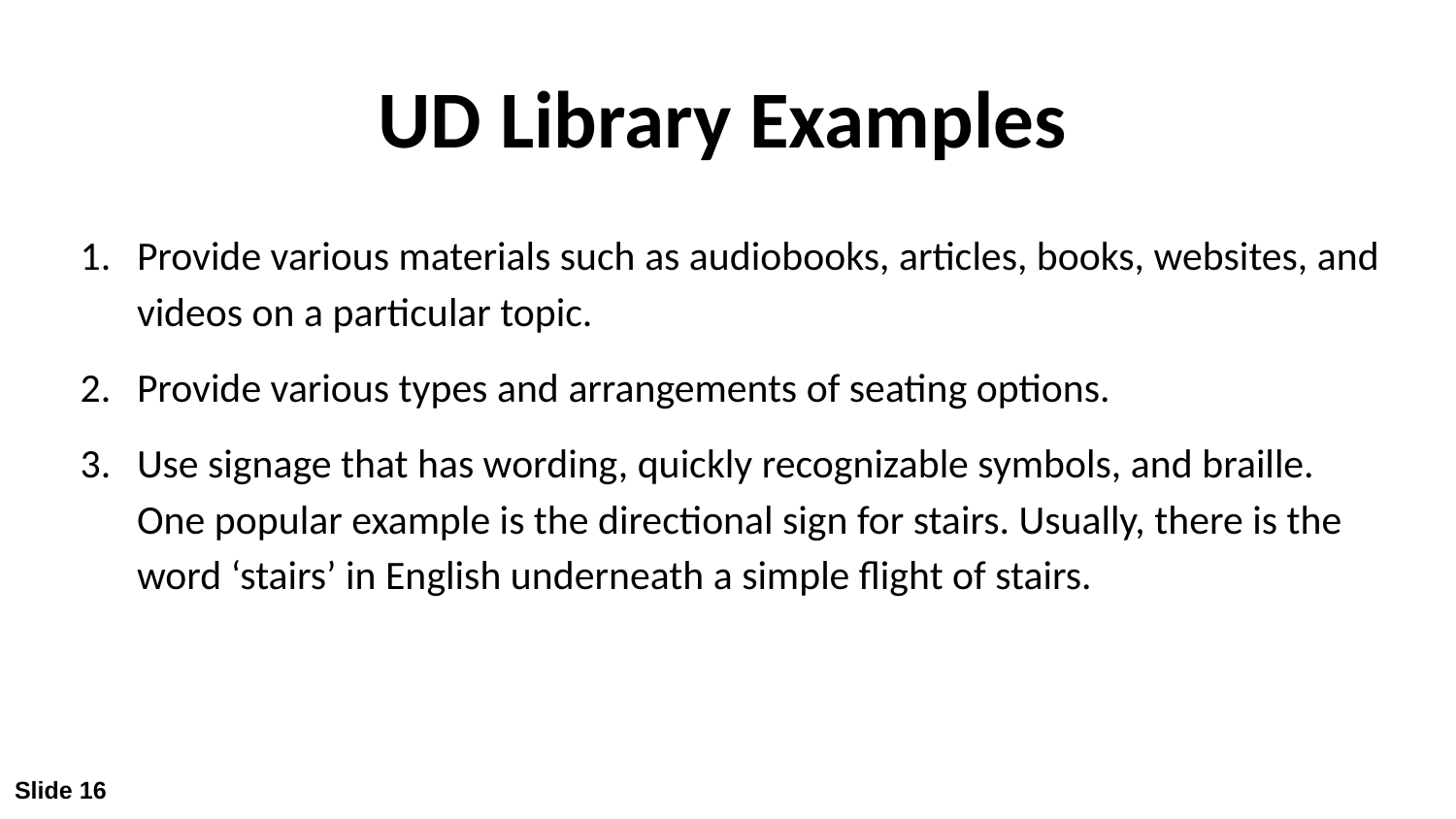

# UD Library Examples
Provide various materials such as audiobooks, articles, books, websites, and videos on a particular topic.
Provide various types and arrangements of seating options.
Use signage that has wording, quickly recognizable symbols, and braille. One popular example is the directional sign for stairs. Usually, there is the word ‘stairs’ in English underneath a simple flight of stairs.
Slide 16